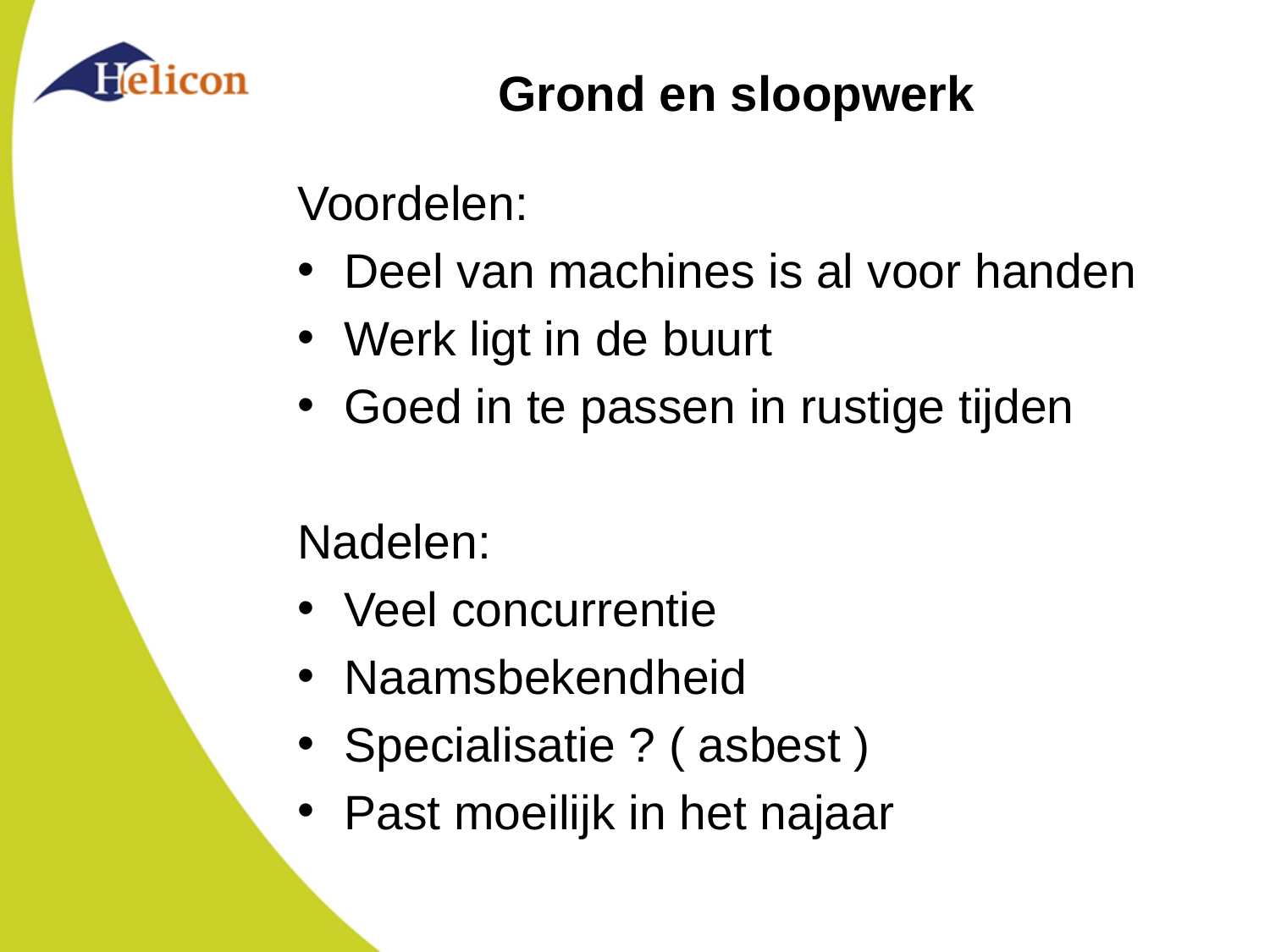

# Grond en sloopwerk
Voordelen:
Deel van machines is al voor handen
Werk ligt in de buurt
Goed in te passen in rustige tijden

Nadelen:
Veel concurrentie
Naamsbekendheid
Specialisatie ? ( asbest )
Past moeilijk in het najaar